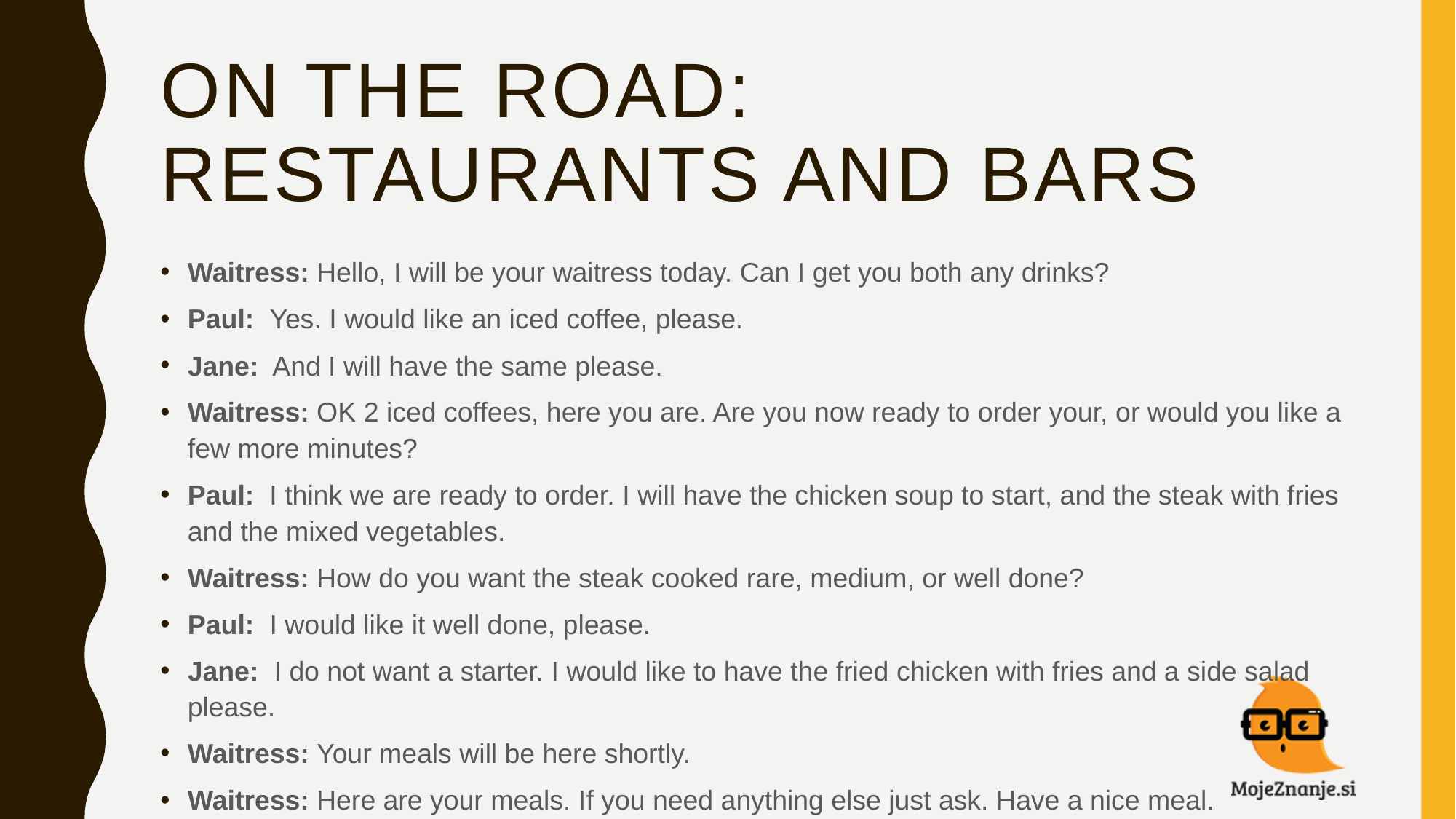

# ON THE ROAD: RESTAURANTS AND BARS
Waitress: Hello, I will be your waitress today. Can I get you both any drinks?
Paul:  Yes. I would like an iced coffee, please.
Jane:  And I will have the same please.
Waitress: OK 2 iced coffees, here you are. Are you now ready to order your, or would you like a few more minutes?
Paul:  I think we are ready to order. I will have the chicken soup to start, and the steak with fries and the mixed vegetables.
Waitress: How do you want the steak cooked rare, medium, or well done?
Paul:  I would like it well done, please.
Jane:  I do not want a starter. I would like to have the fried chicken with fries and a side salad please.
Waitress: Your meals will be here shortly.
Waitress: Here are your meals. If you need anything else just ask. Have a nice meal.